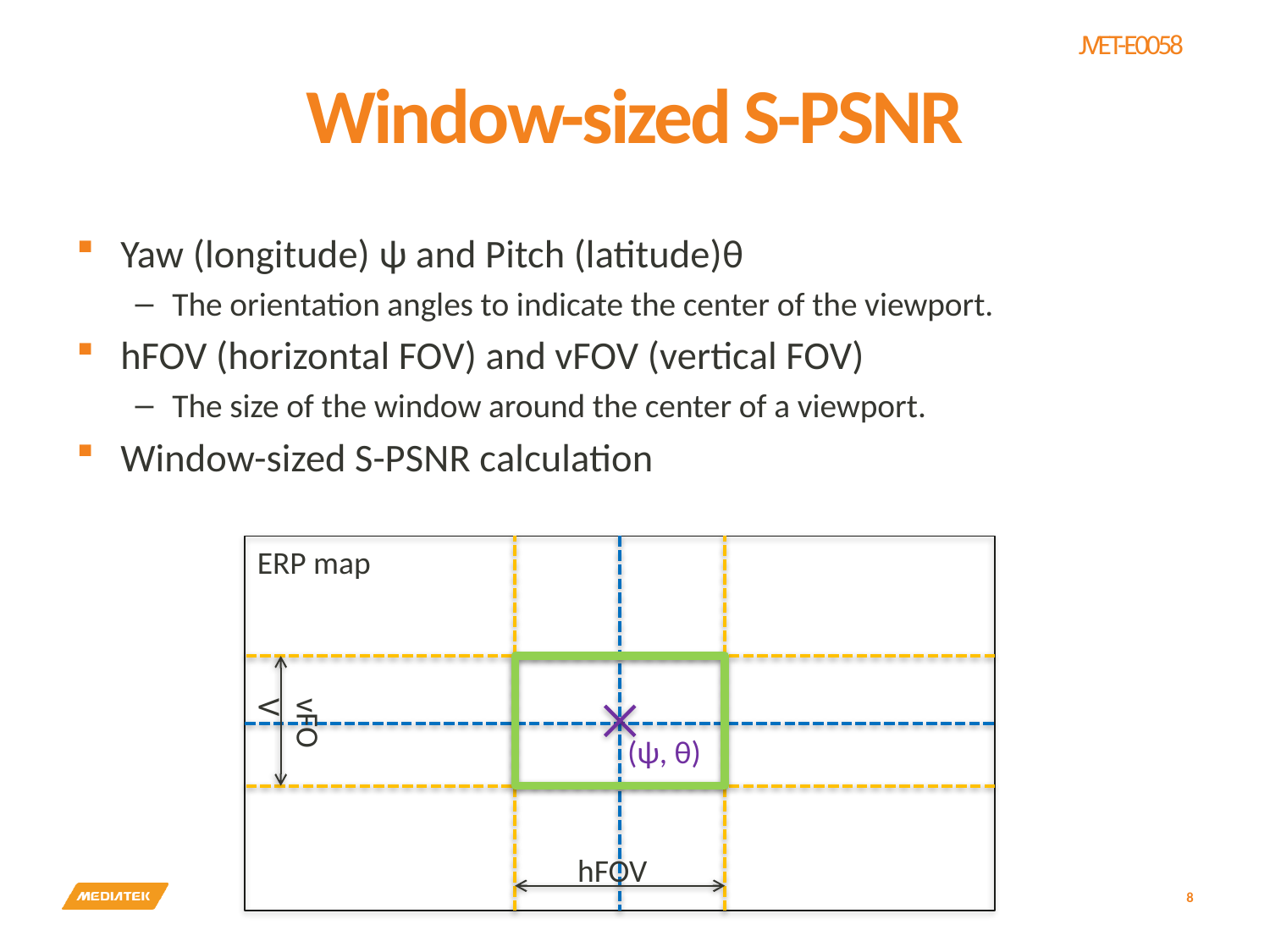

# Window-sized S-PSNR
Yaw (longitude) ψ and Pitch (latitude)θ
The orientation angles to indicate the center of the viewport.
hFOV (horizontal FOV) and vFOV (vertical FOV)
The size of the window around the center of a viewport.
Window-sized S-PSNR calculation

ERP map

vFOV
(ψ, θ)
hFOV
8